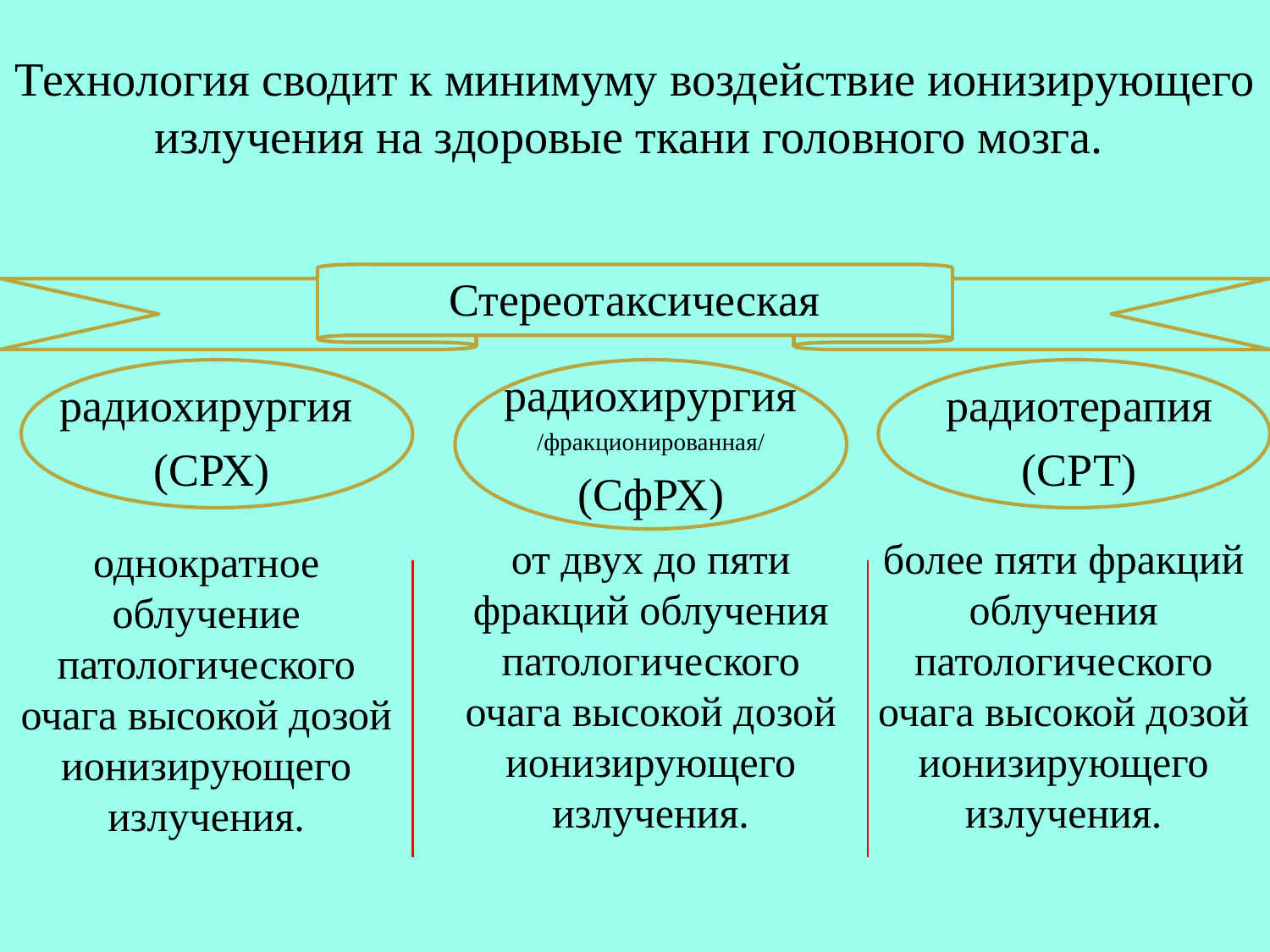

Технология сводит к минимуму воздействие ионизирующего излучения на здоровые ткани головного мозга.

Стереотаксическая

 радиохирургия
/фракционированная/
(СфРХ)

радиохирургия
 (СРХ)
радиотерапия
(СРТ)
от двух до пяти фракций облучения патологического очага высокой дозой ионизирующего излучения.
более пяти фракций облучения патологического очага высокой дозой ионизирующего излучения.
однократное облучение патологического очага высокой дозой ионизирующего излучения.